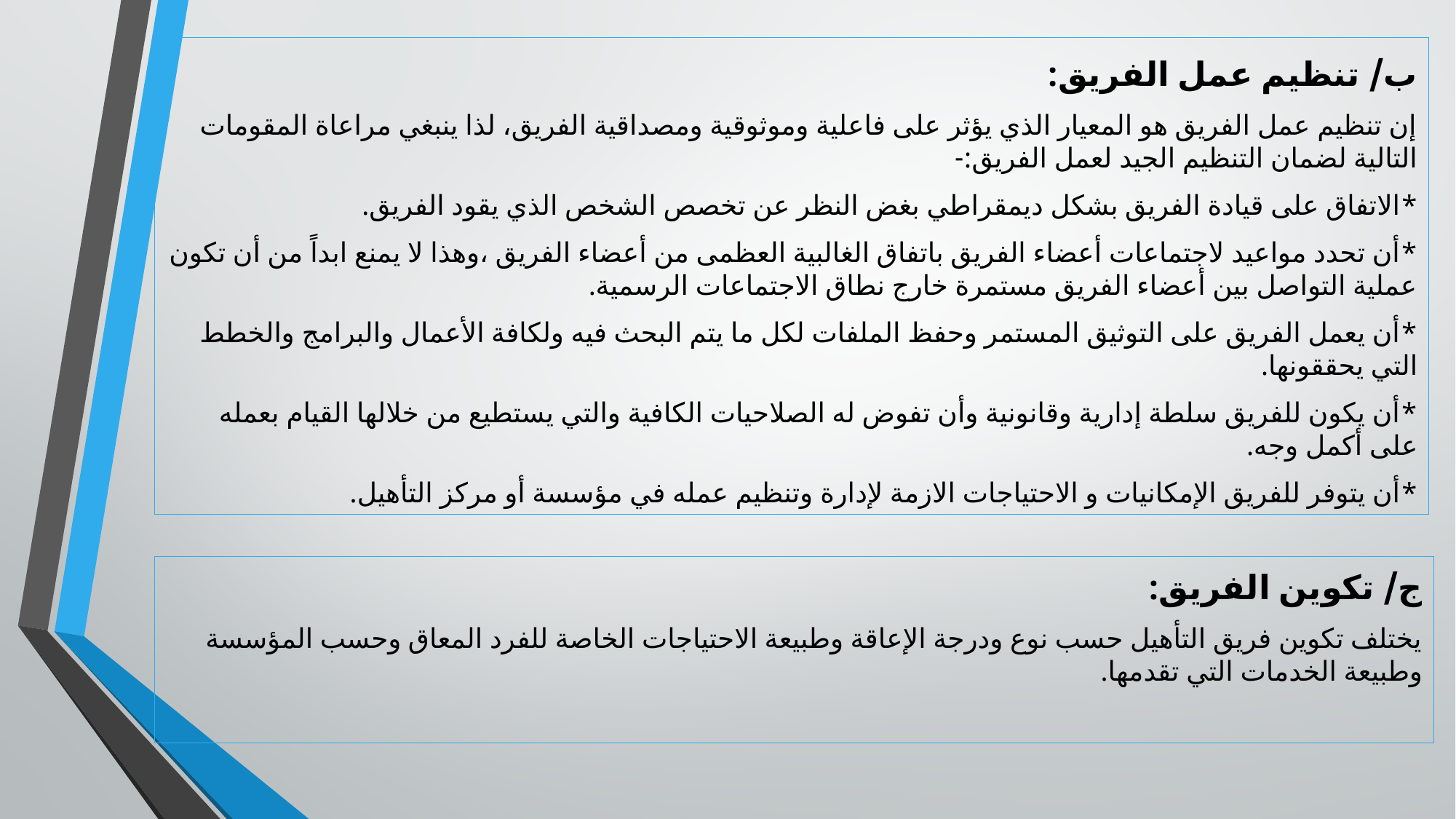

ب/ تنظيم عمل الفريق:
إن تنظيم عمل الفريق هو المعيار الذي يؤثر على فاعلية وموثوقية ومصداقية الفريق، لذا ينبغي مراعاة المقومات التالية لضمان التنظيم الجيد لعمل الفريق:-
*الاتفاق على قيادة الفريق بشكل ديمقراطي بغض النظر عن تخصص الشخص الذي يقود الفريق.
*أن تحدد مواعيد لاجتماعات أعضاء الفريق باتفاق الغالبية العظمى من أعضاء الفريق ،وهذا لا يمنع ابداً من أن تكون عملية التواصل بين أعضاء الفريق مستمرة خارج نطاق الاجتماعات الرسمية.
*أن يعمل الفريق على التوثيق المستمر وحفظ الملفات لكل ما يتم البحث فيه ولكافة الأعمال والبرامج والخطط التي يحققونها.
*أن يكون للفريق سلطة إدارية وقانونية وأن تفوض له الصلاحيات الكافية والتي يستطيع من خلالها القيام بعمله على أكمل وجه.
*أن يتوفر للفريق الإمكانيات و الاحتياجات الازمة لإدارة وتنظيم عمله في مؤسسة أو مركز التأهيل.

ج/ تكوين الفريق:
يختلف تكوين فريق التأهيل حسب نوع ودرجة الإعاقة وطبيعة الاحتياجات الخاصة للفرد المعاق وحسب المؤسسة وطبيعة الخدمات التي تقدمها.